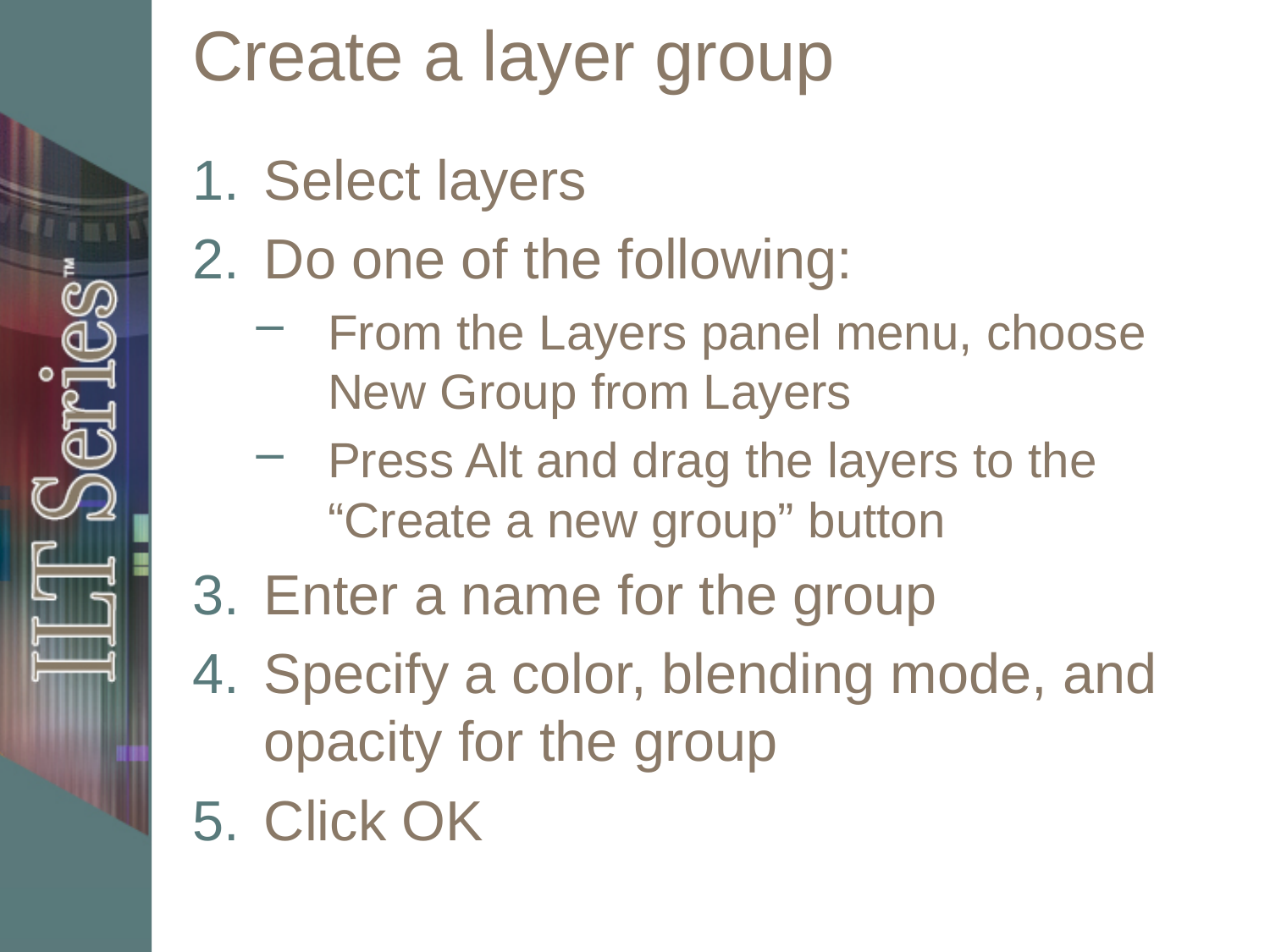

# Create a layer group
Select layers
Do one of the following:
From the Layers panel menu, choose New Group from Layers
Press Alt and drag the layers to the “Create a new group” button
Enter a name for the group
Specify a color, blending mode, and opacity for the group
Click OK